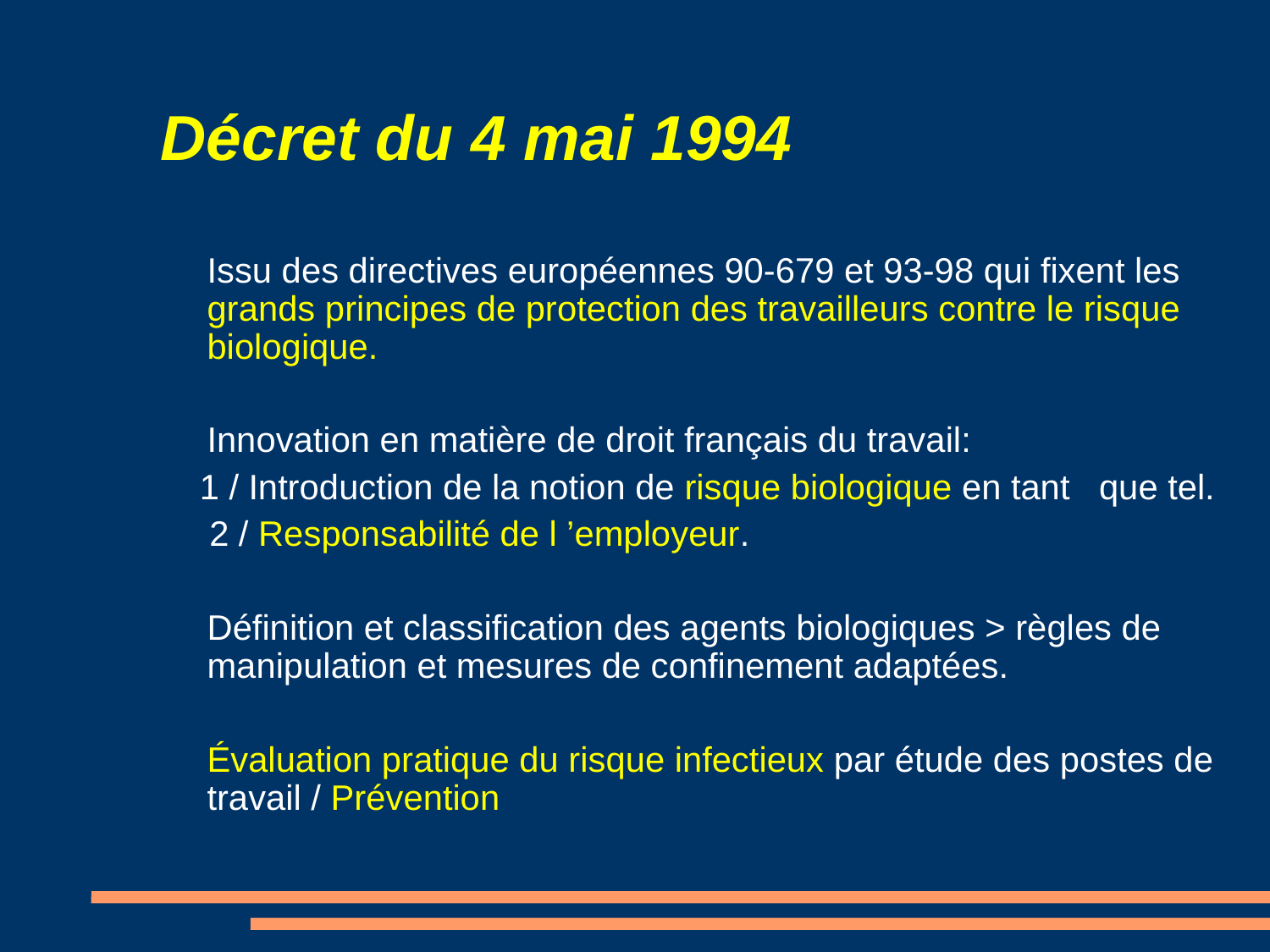

# Décret du 4 mai 1994
Issu des directives européennes 90-679 et 93-98 qui fixent les grands principes de protection des travailleurs contre le risque biologique.

Innovation en matière de droit français du travail:
    1 / Introduction de la notion de risque biologique en tant   que tel.
     2 / Responsabilité de l ’employeur.

Définition et classification des agents biologiques > règles de manipulation et mesures de confinement adaptées.

Évaluation pratique du risque infectieux par étude des postes de travail / Prévention